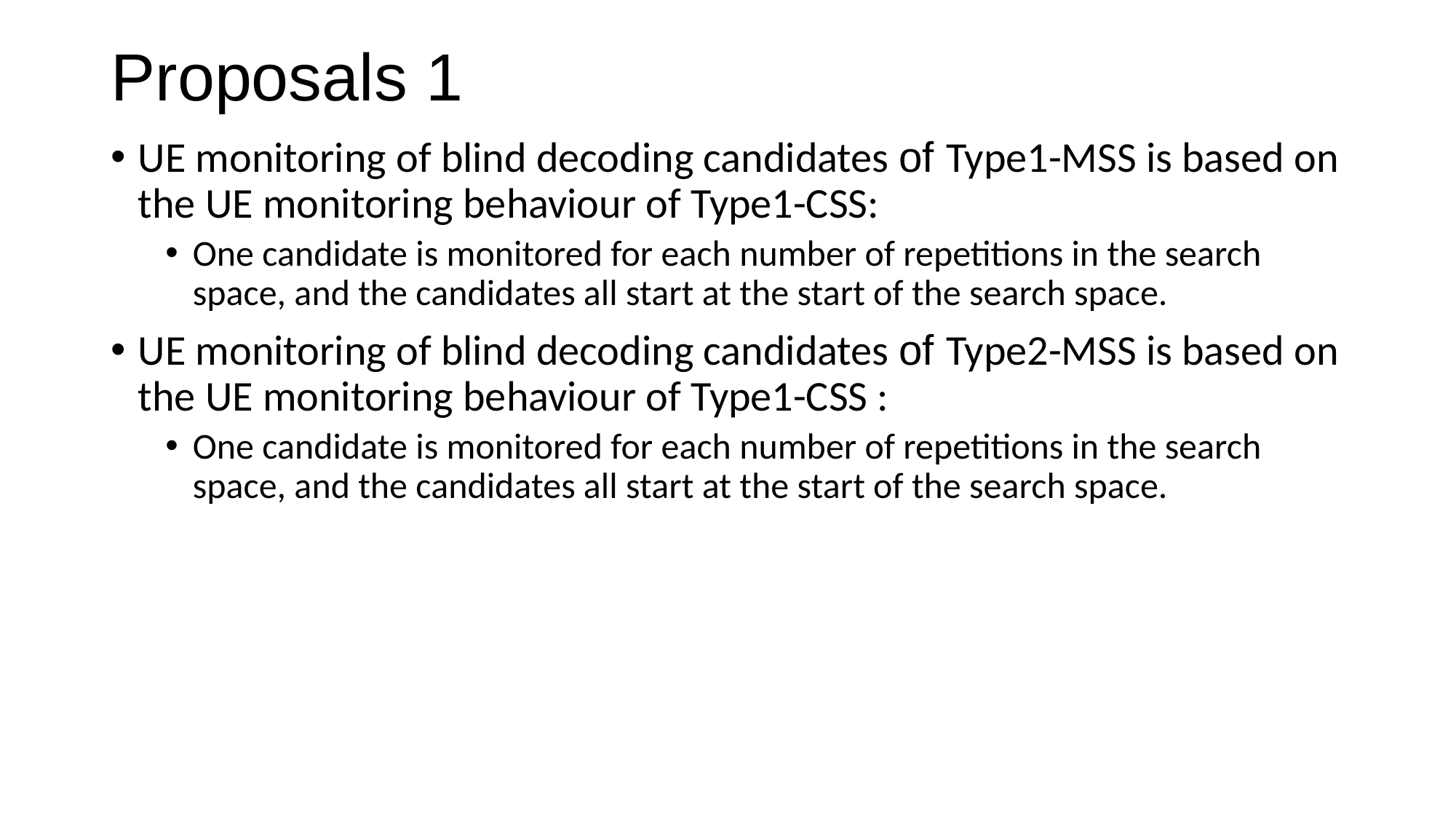

# Proposals 1
UE monitoring of blind decoding candidates of Type1-MSS is based on the UE monitoring behaviour of Type1-CSS:
One candidate is monitored for each number of repetitions in the search space, and the candidates all start at the start of the search space.
UE monitoring of blind decoding candidates of Type2-MSS is based on the UE monitoring behaviour of Type1-CSS :
One candidate is monitored for each number of repetitions in the search space, and the candidates all start at the start of the search space.